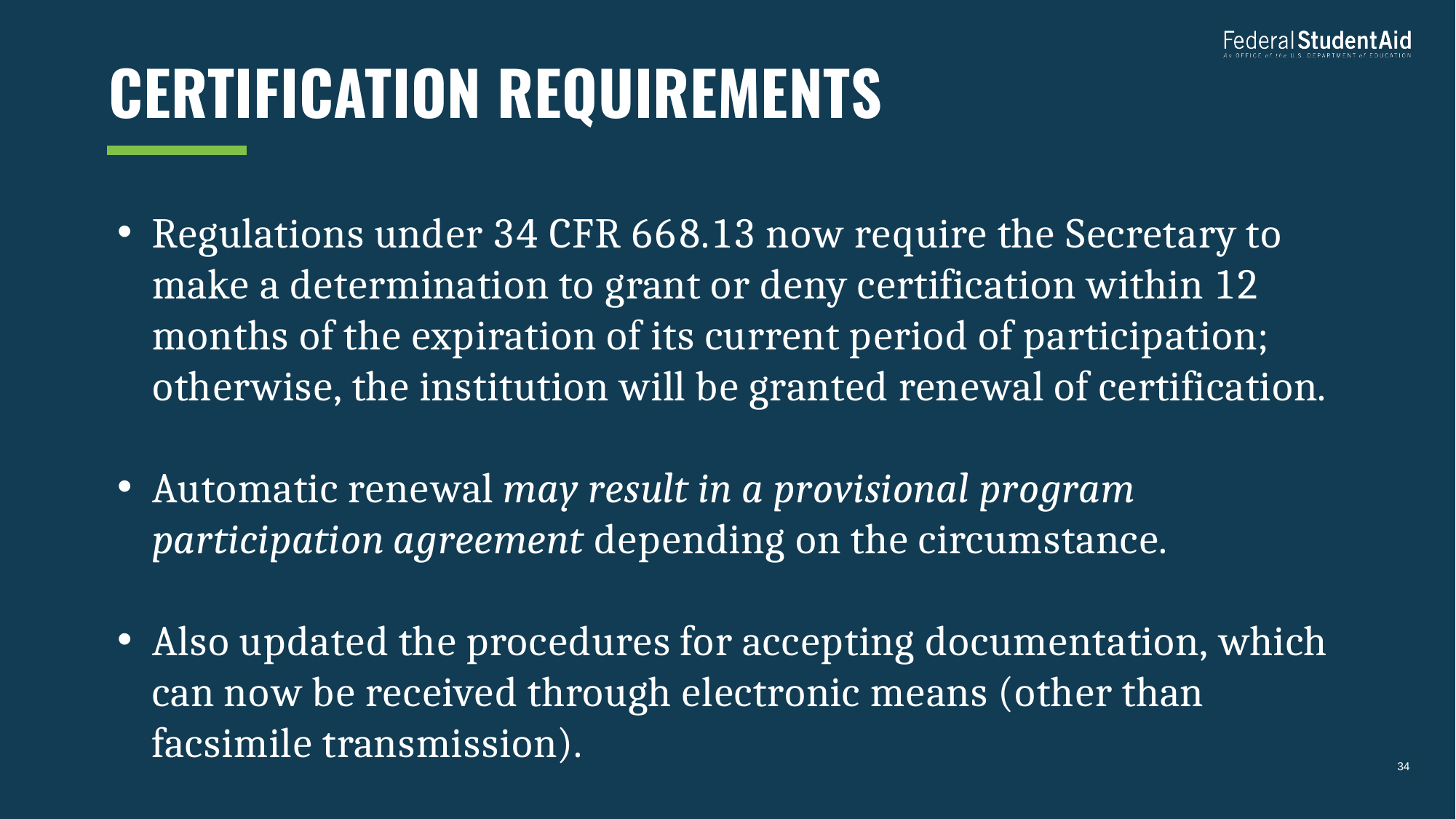

# Certification requirements
Regulations under 34 CFR 668.13 now require the Secretary to make a determination to grant or deny certification within 12 months of the expiration of its current period of participation; otherwise, the institution will be granted renewal of certification.

Automatic renewal may result in a provisional program participation agreement depending on the circumstance.

Also updated the procedures for accepting documentation, which can now be received through electronic means (other than facsimile transmission).
34